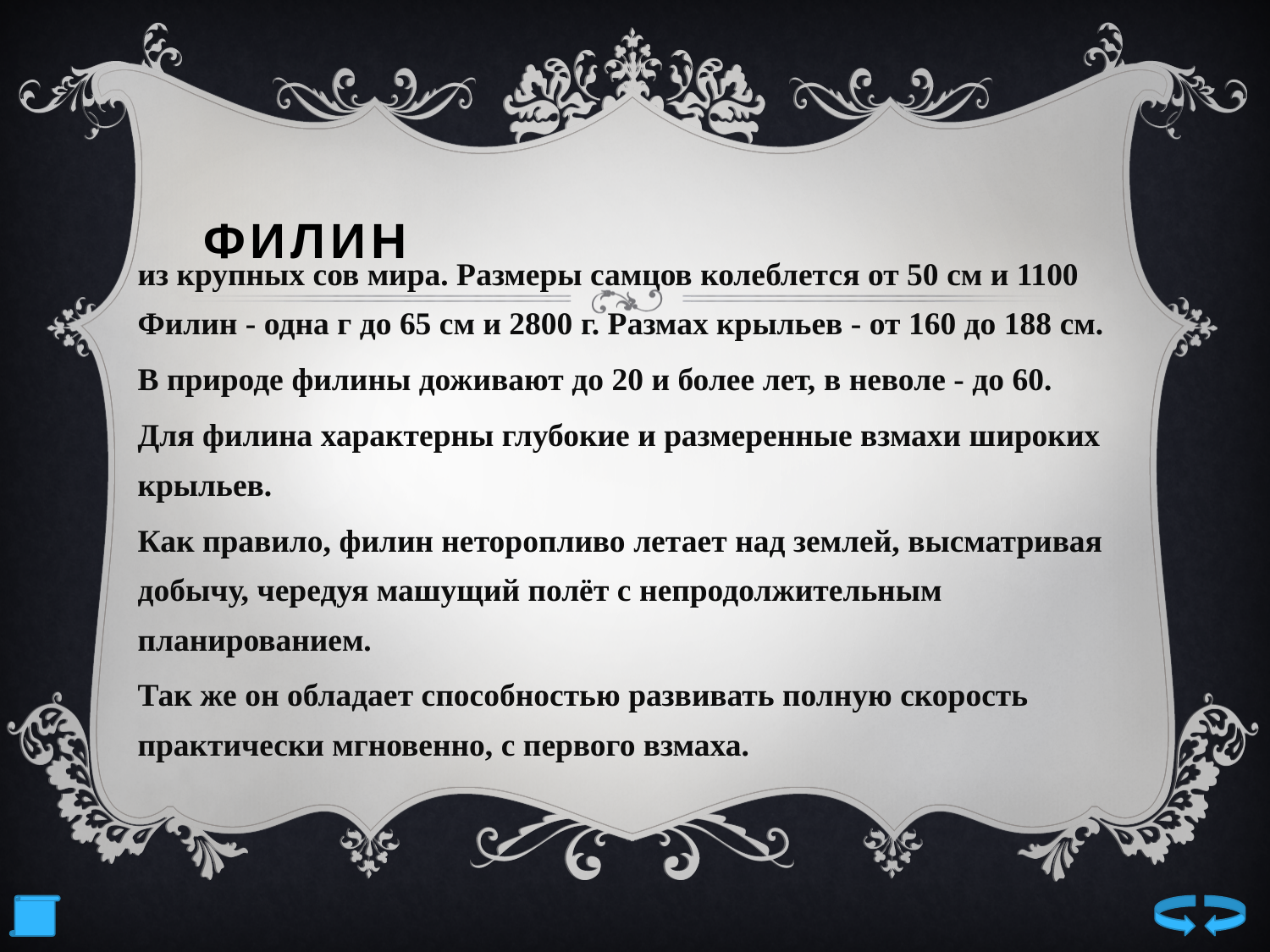

# ФИЛИН
из крупных сов мира. Размеры самцов колеблется от 50 см и 1100 Филин - одна г до 65 см и 2800 г. Размах крыльев - от 160 до 188 см.
В природе филины доживают до 20 и более лет, в неволе - до 60.
Для филина характерны глубокие и размеренные взмахи широких крыльев.
Как правило, филин неторопливо летает над землей, высматривая добычу, чередуя машущий полёт с непродолжительным планированием.
Так же он обладает способностью развивать полную скорость практически мгновенно, с первого взмаха.